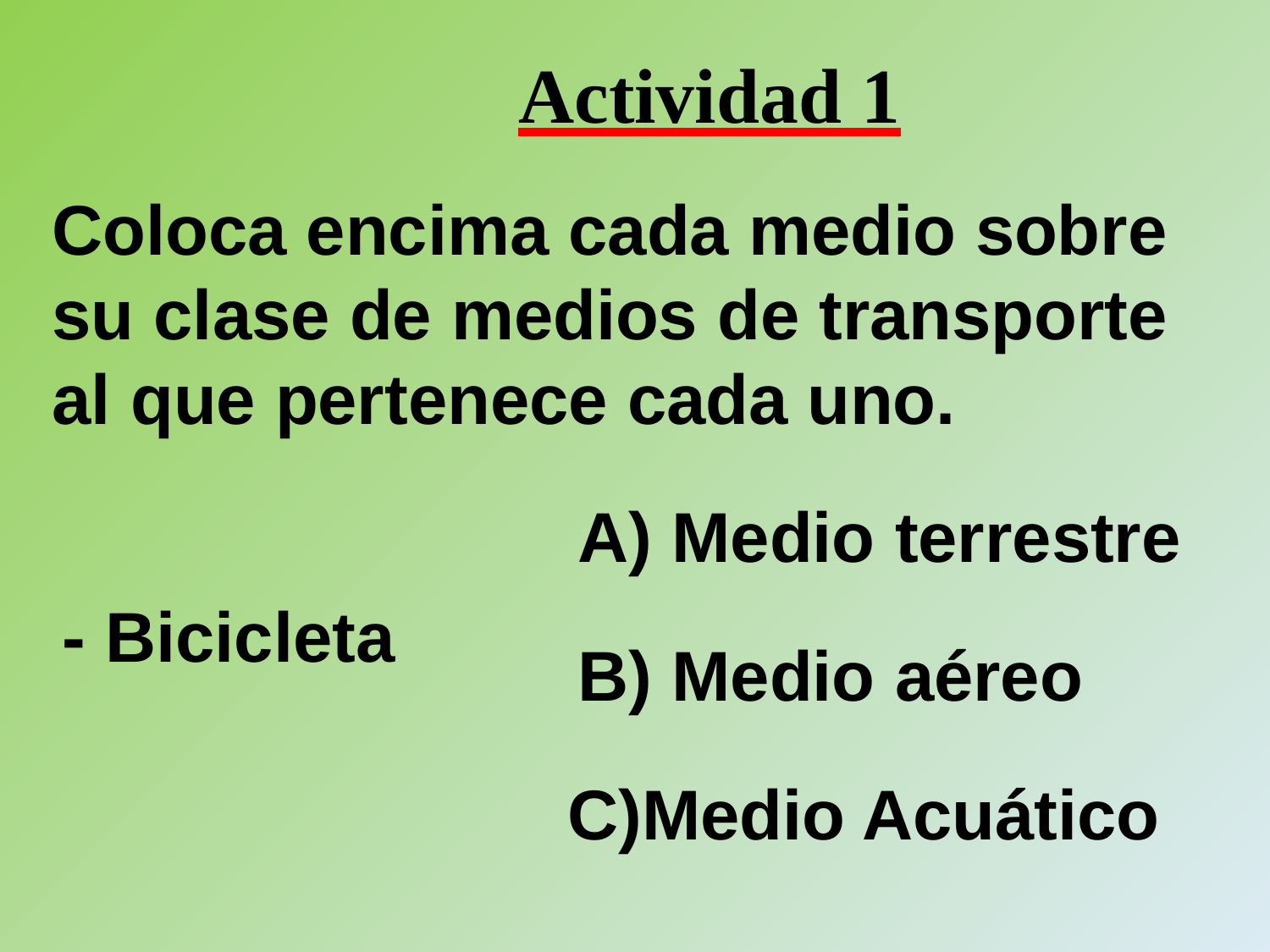

Actividad 1
Coloca encima cada medio sobre su clase de medios de transporte al que pertenece cada uno.
A) Medio terrestre

- Bicicleta
B) Medio aéreo
C)Medio Acuático